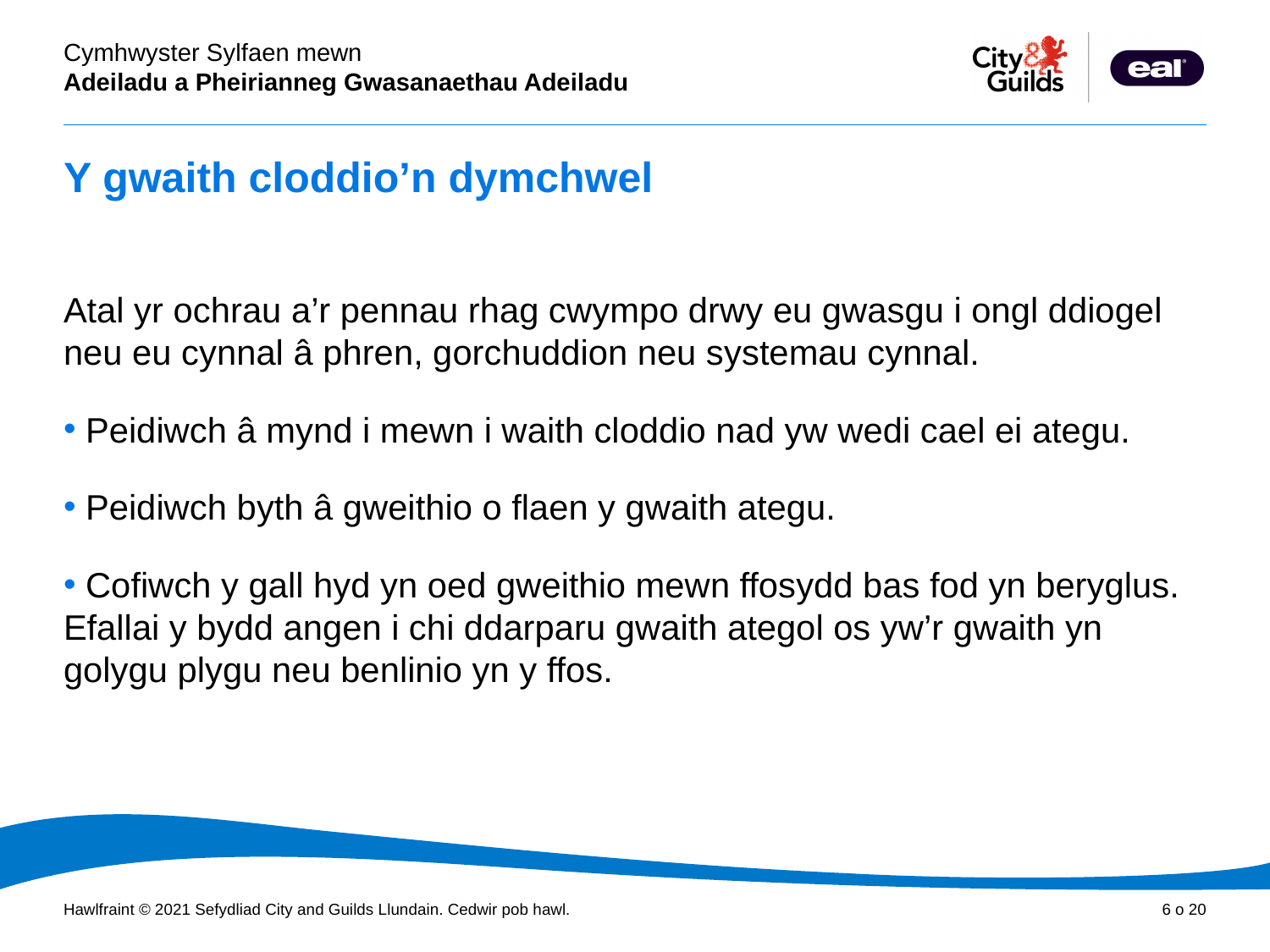

# Y gwaith cloddio’n dymchwel

Atal yr ochrau a’r pennau rhag cwympo drwy eu gwasgu i ongl ddiogel neu eu cynnal â phren, gorchuddion neu systemau cynnal.
 Peidiwch â mynd i mewn i waith cloddio nad yw wedi cael ei ategu.
 Peidiwch byth â gweithio o flaen y gwaith ategu.
 Cofiwch y gall hyd yn oed gweithio mewn ffosydd bas fod yn beryglus. Efallai y bydd angen i chi ddarparu gwaith ategol os yw’r gwaith yn golygu plygu neu benlinio yn y ffos.